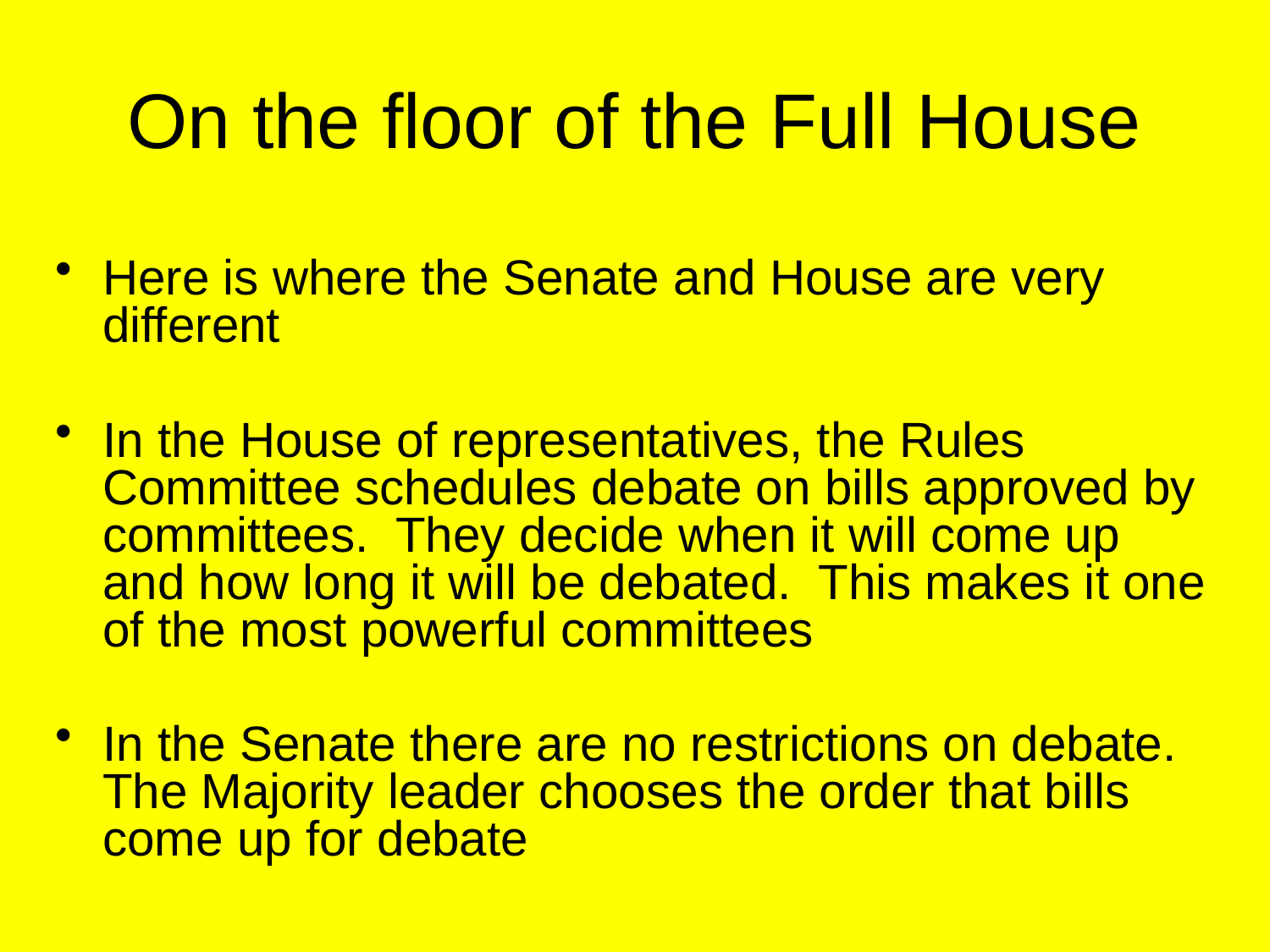

# On the floor of the Full House

Here is where the Senate and House are very different

In the House of representatives, the Rules Committee schedules debate on bills approved by committees.  They decide when it will come up and how long it will be debated.  This makes it one of the most powerful committees

In the Senate there are no restrictions on debate.  The Majority leader chooses the order that bills come up for debate